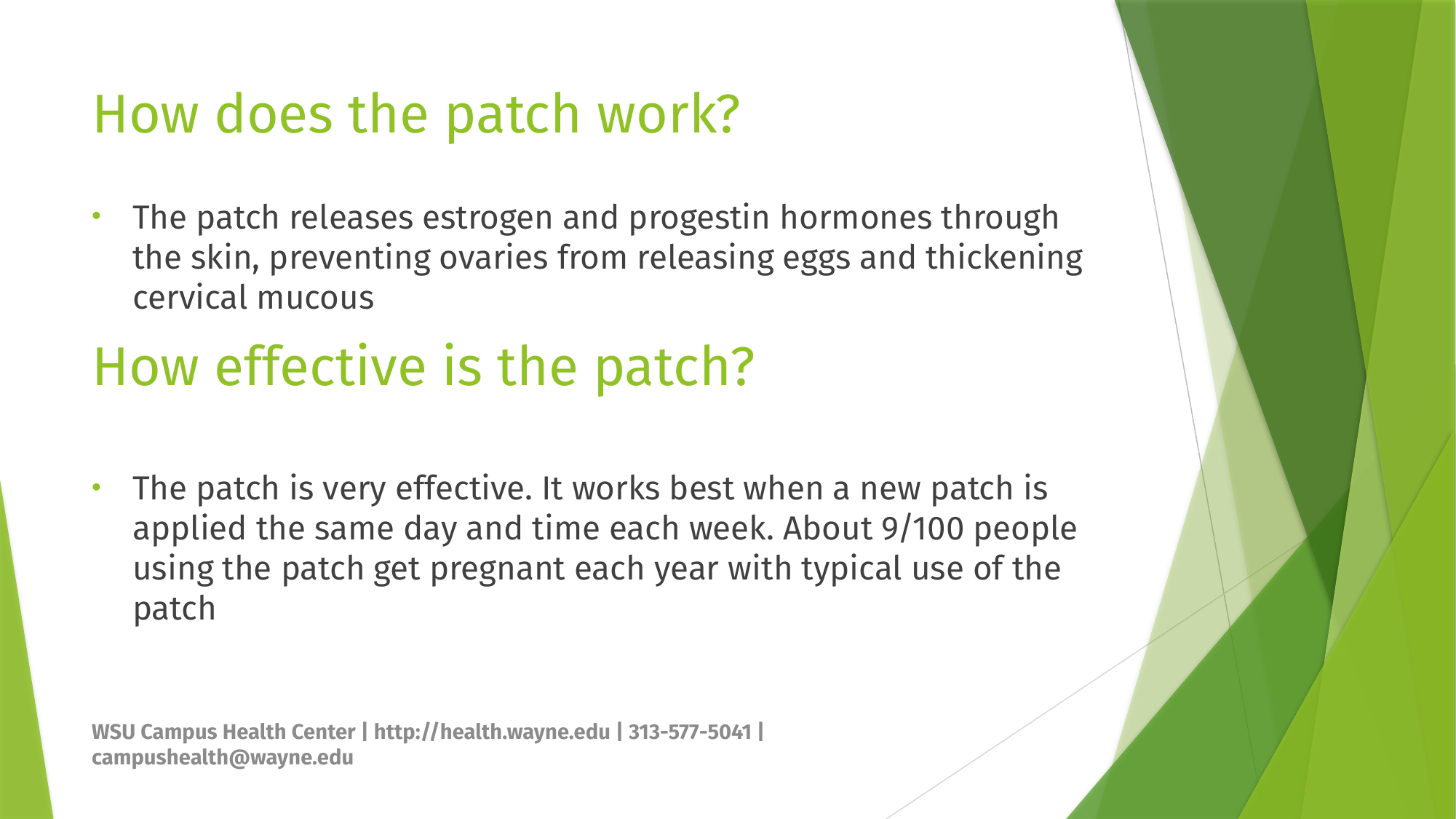

# How does the patch work?
The patch releases estrogen and progestin hormones through the skin, preventing ovaries from releasing eggs and thickening cervical mucous
How effective is the patch?

The patch is very effective. It works best when a new patch is applied the same day and time each week. About 9/100 people using the patch get pregnant each year with typical use of the patch
WSU Campus Health Center | http://health.wayne.edu | 313-577-5041 | campushealth@wayne.edu